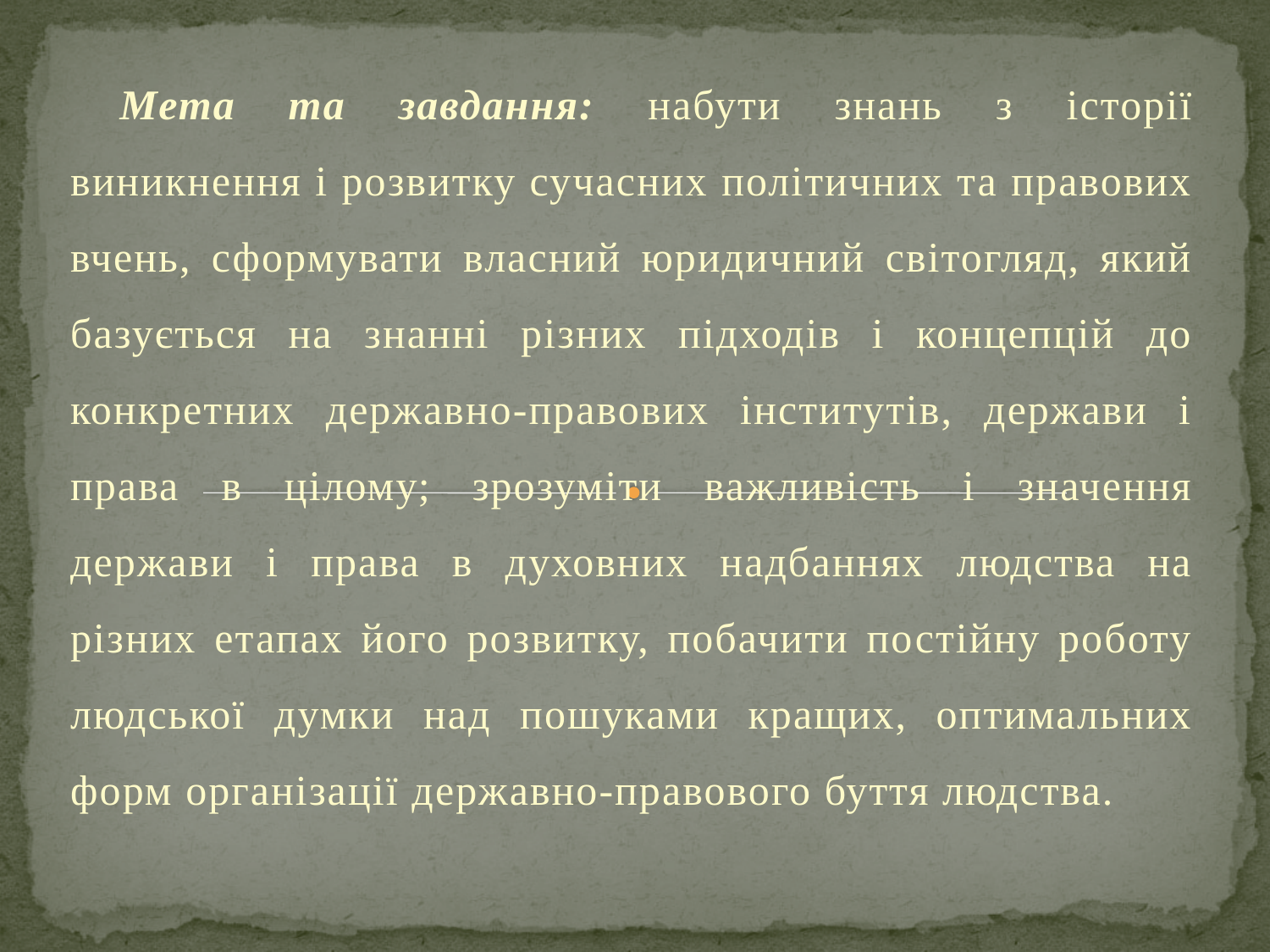

Мета та завдання: набути знань з історії виникнення і розвитку сучасних політичних та правових вчень, сформувати власний юридичний світогляд, який базується на знанні різних підходів і концепцій до конкретних державно-правових інститутів, держави і права в цілому; зрозуміти важливість і значення держави і права в духовних надбаннях людства на різних етапах його розвитку, побачити постійну роботу людської думки над пошуками кращих, оптимальних форм організації державно-правового буття людства.